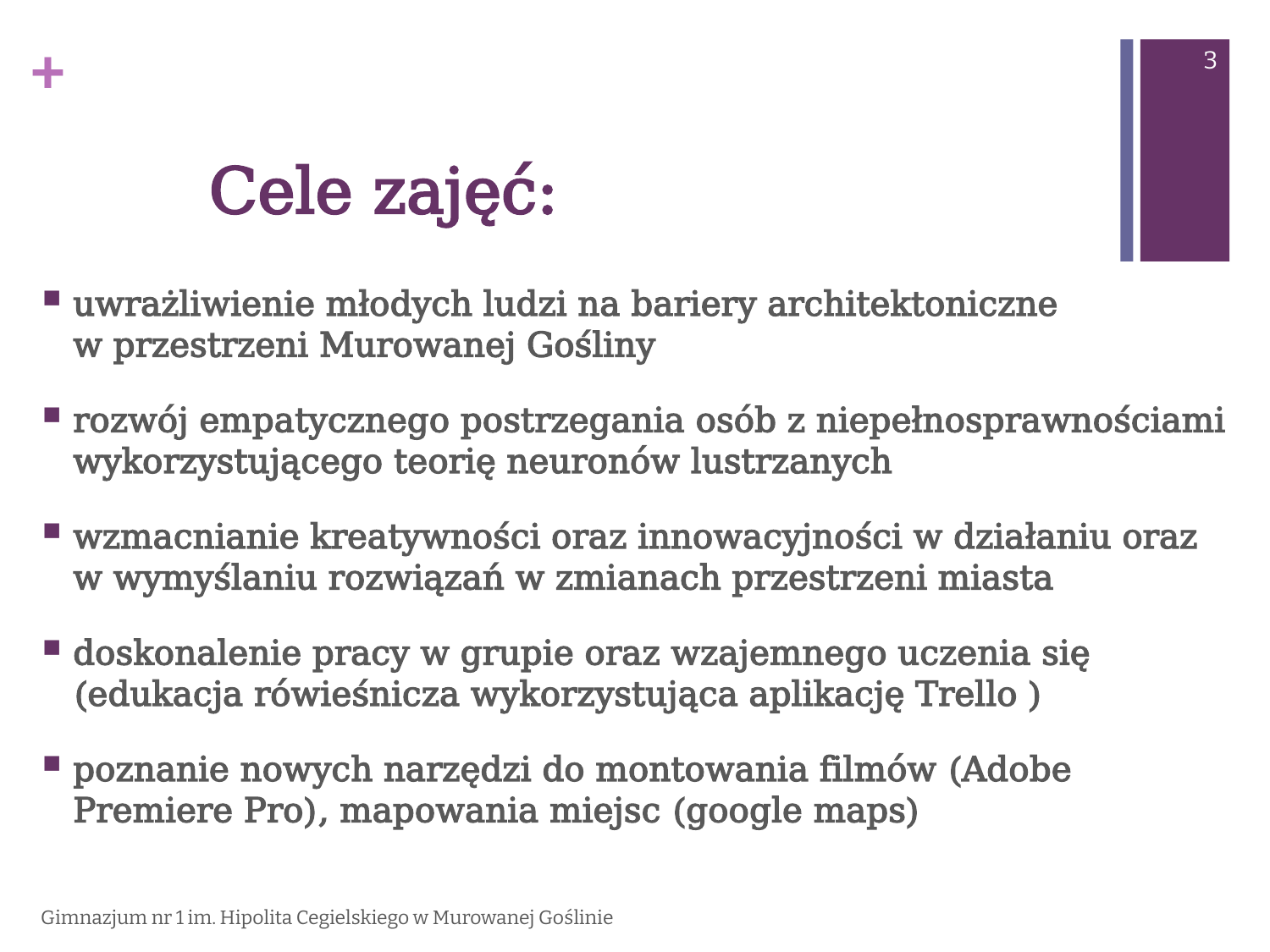

3
# Cele zajęć:
uwrażliwienie młodych ludzi na bariery architektoniczne
w przestrzeni Murowanej Gośliny
rozwój empatycznego postrzegania osób z niepełnosprawnościami wykorzystującego teorię neuronów lustrzanych
wzmacnianie kreatywności oraz innowacyjności w działaniu oraz
w wymyślaniu rozwiązań w zmianach przestrzeni miasta
doskonalenie pracy w grupie oraz wzajemnego uczenia się (edukacja rówieśnicza wykorzystująca aplikację Trello )
poznanie nowych narzędzi do montowania filmów (Adobe Premiere Pro), mapowania miejsc (google maps)

Gimnazjum nr 1 im. Hipolita Cegielskiego w Murowanej Goślinie